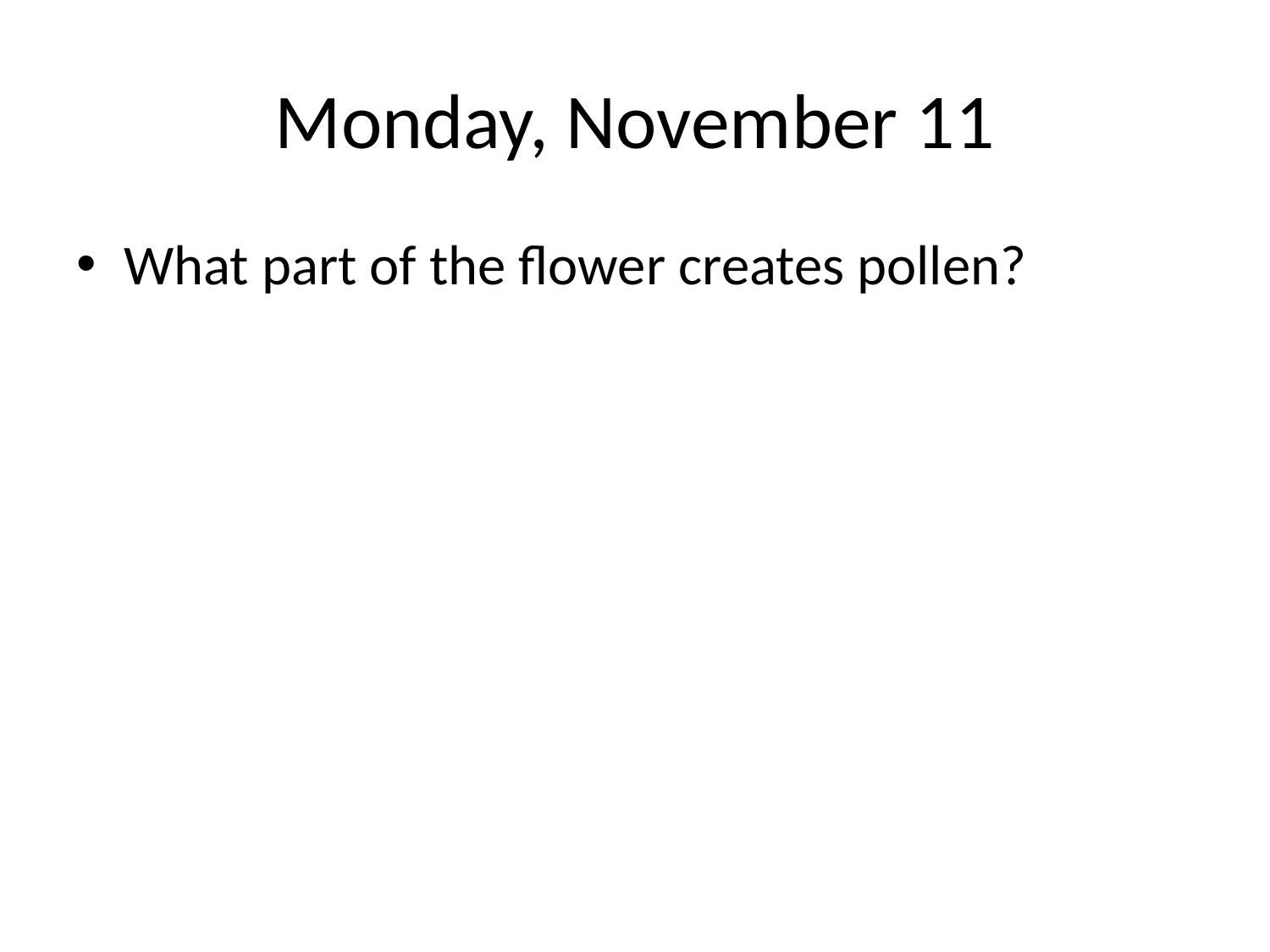

# Monday, November 11
What part of the flower creates pollen?